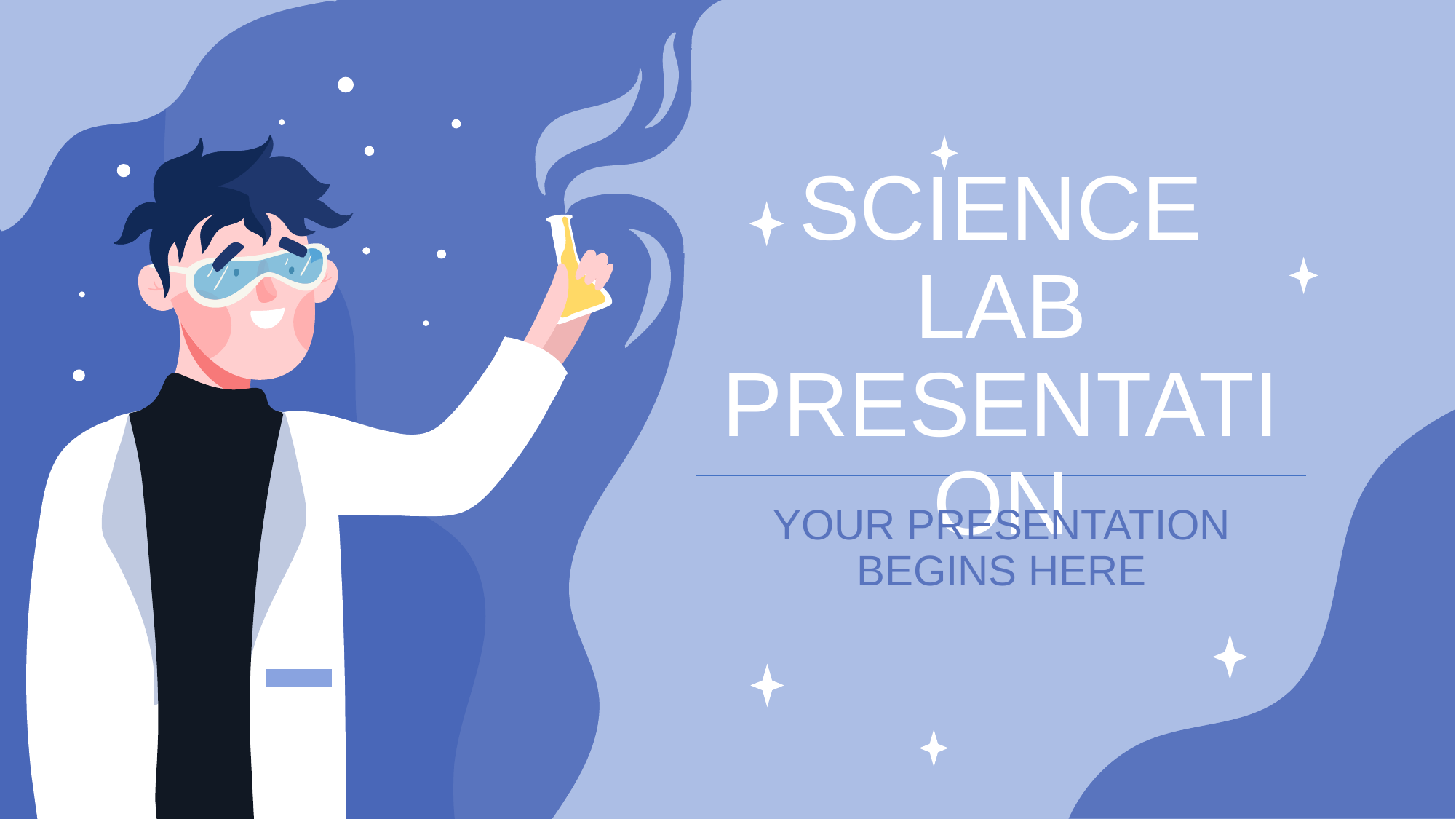

# Science lab PRESENTATION
YOUR PRESENTATION BEGINS HERE